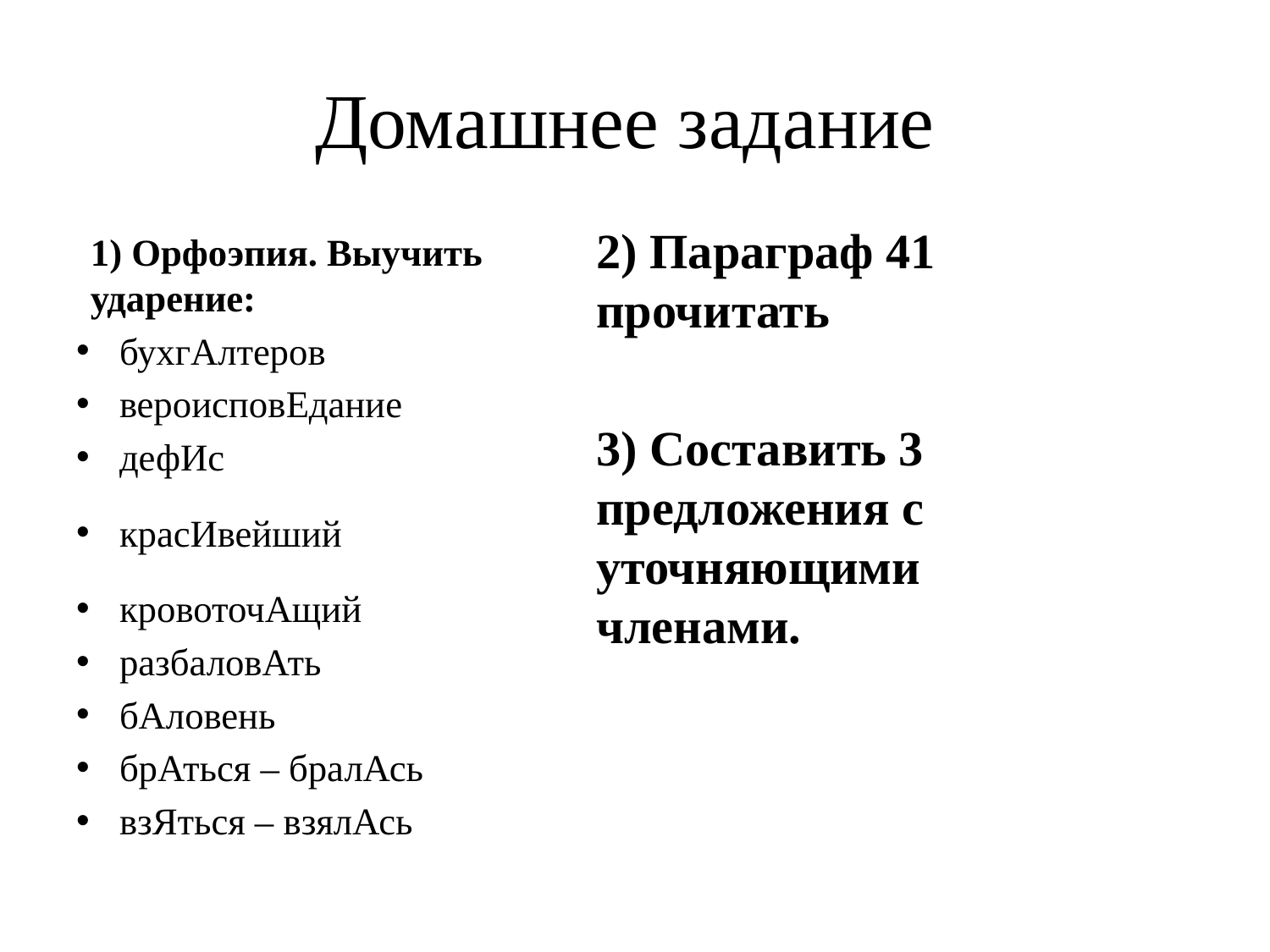

# Домашнее задание
2) Параграф 41 прочитать

3) Составить 3 предложения с уточняющими членами.
1) Орфоэпия. Выучить ударение:
бухгАлтеров
вероисповЕдание
дефИс
красИвейший
кровоточАщий
разбаловАть
бАловень
брАться – бралАсь
взЯться – взялАсь